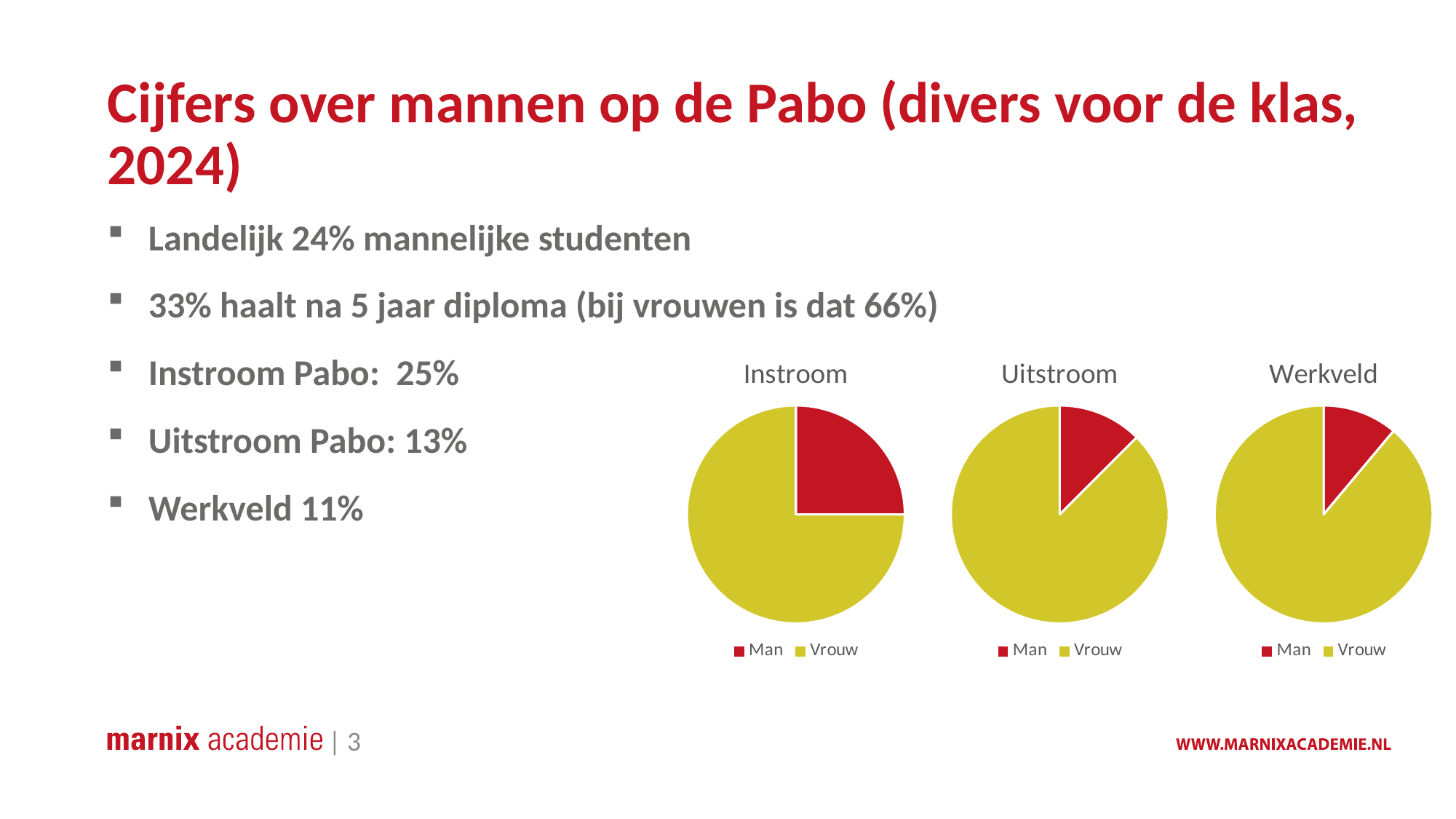

# Cijfers over mannen op de Pabo (divers voor de klas, 2024)
Landelijk 24% mannelijke studenten
33% haalt na 5 jaar diploma (bij vrouwen is dat 66%)
Instroom Pabo:  25%
Uitstroom Pabo: 13%
Werkveld 11%

### Chart: Werkveld

| Category | Instroom |
|---|---|
| Man | 1.0 |
| Vrouw | 8.0 |

### Chart:

| Category | Instroom |
|---|---|
| Man | 1.0 |
| Vrouw | 3.0 |

### Chart: Uitstroom

| Category | Instroom |
|---|---|
| Man | 1.0 |
| Vrouw | 7.0 |
 | 3